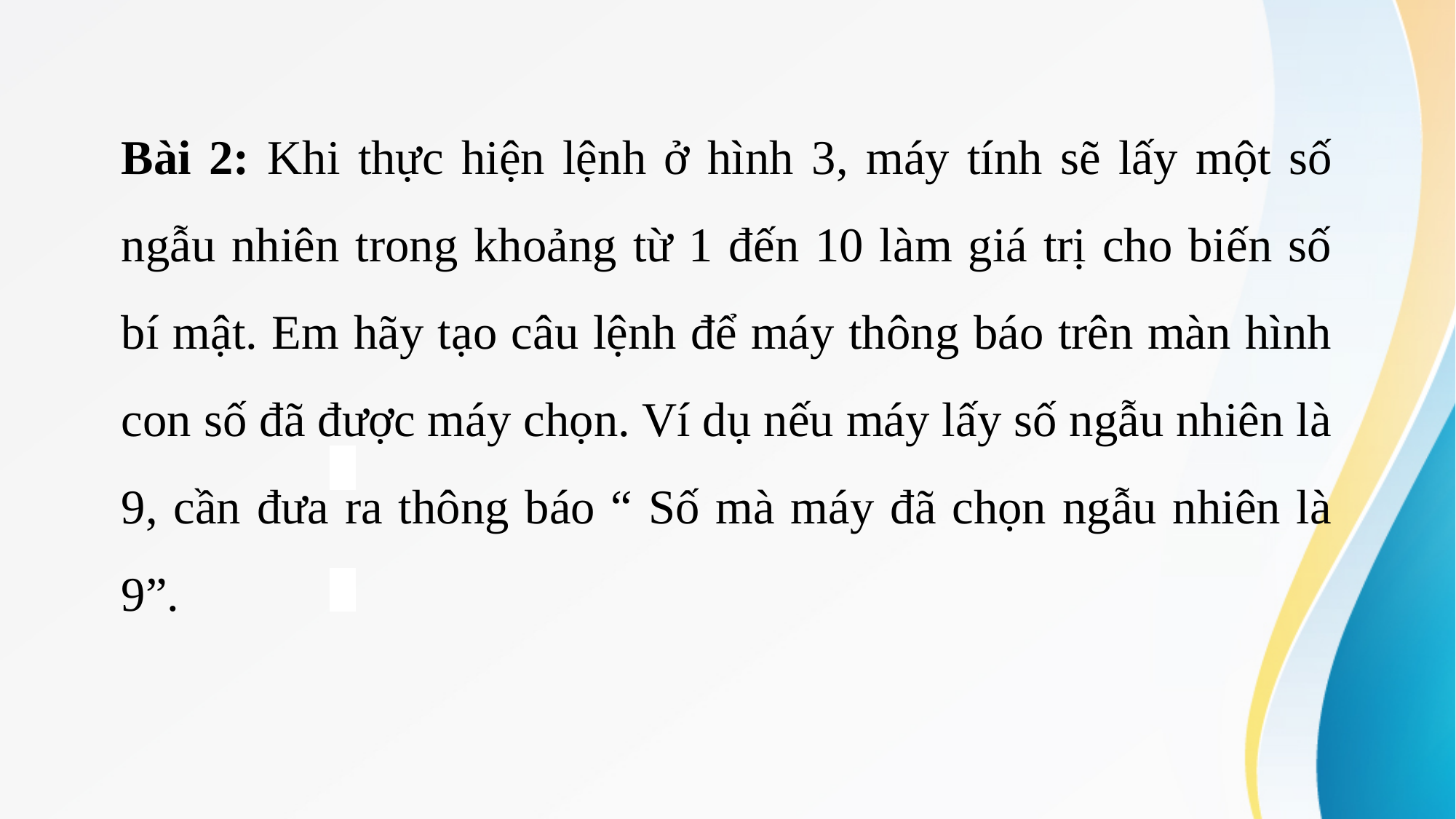

Bài 2: Khi thực hiện lệnh ở hình 3, máy tính sẽ lấy một số ngẫu nhiên trong khoảng từ 1 đến 10 làm giá trị cho biến số bí mật. Em hãy tạo câu lệnh để máy thông báo trên màn hình con số đã được máy chọn. Ví dụ nếu máy lấy số ngẫu nhiên là 9, cần đưa ra thông báo “ Số mà máy đã chọn ngẫu nhiên là 9”.
|  |  |
| --- | --- |
|  |  |
|  |  |
| --- | --- |
|  |  |